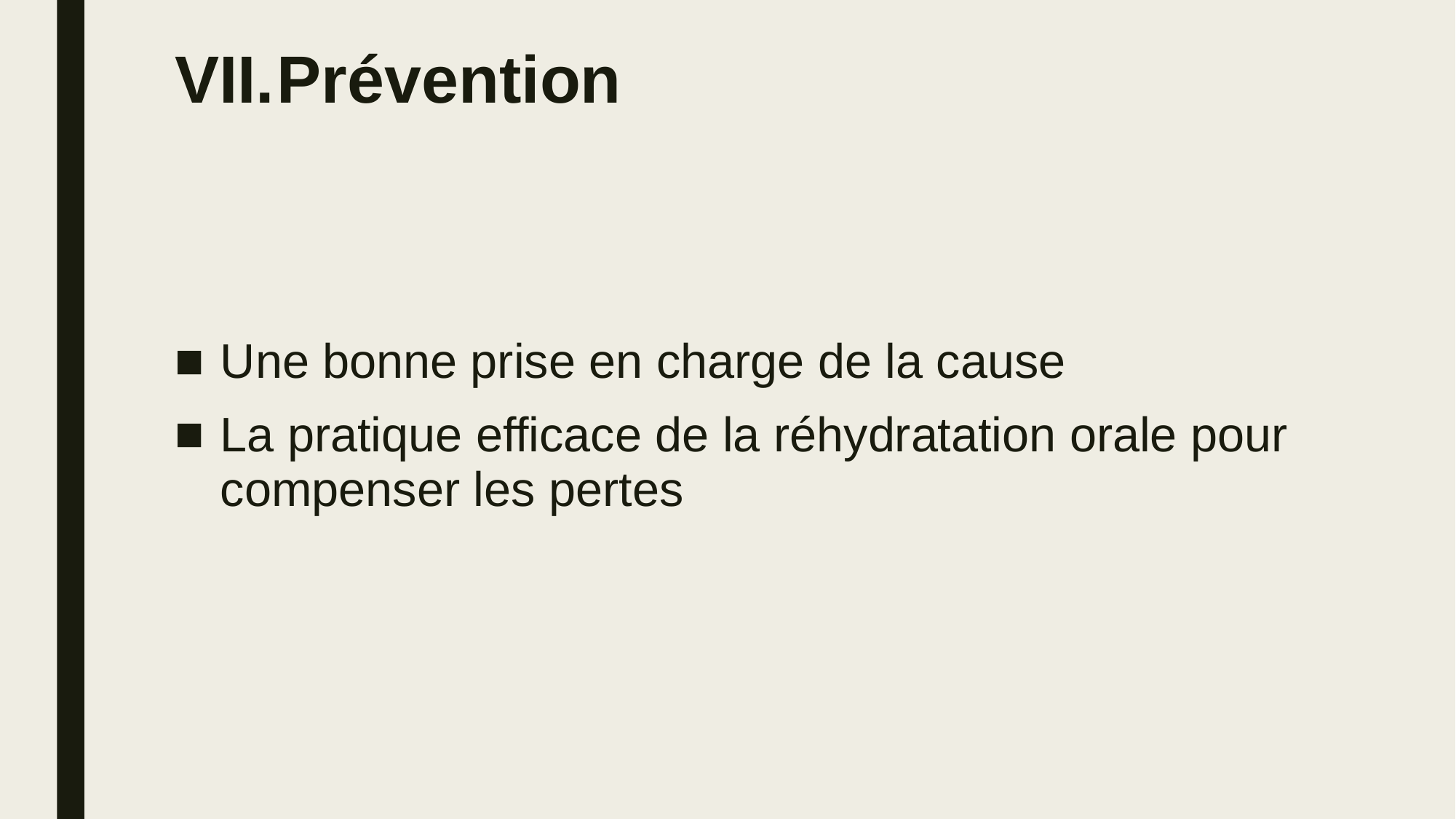

# Prévention
Une bonne prise en charge de la cause
La pratique efficace de la réhydratation orale pour compenser les pertes